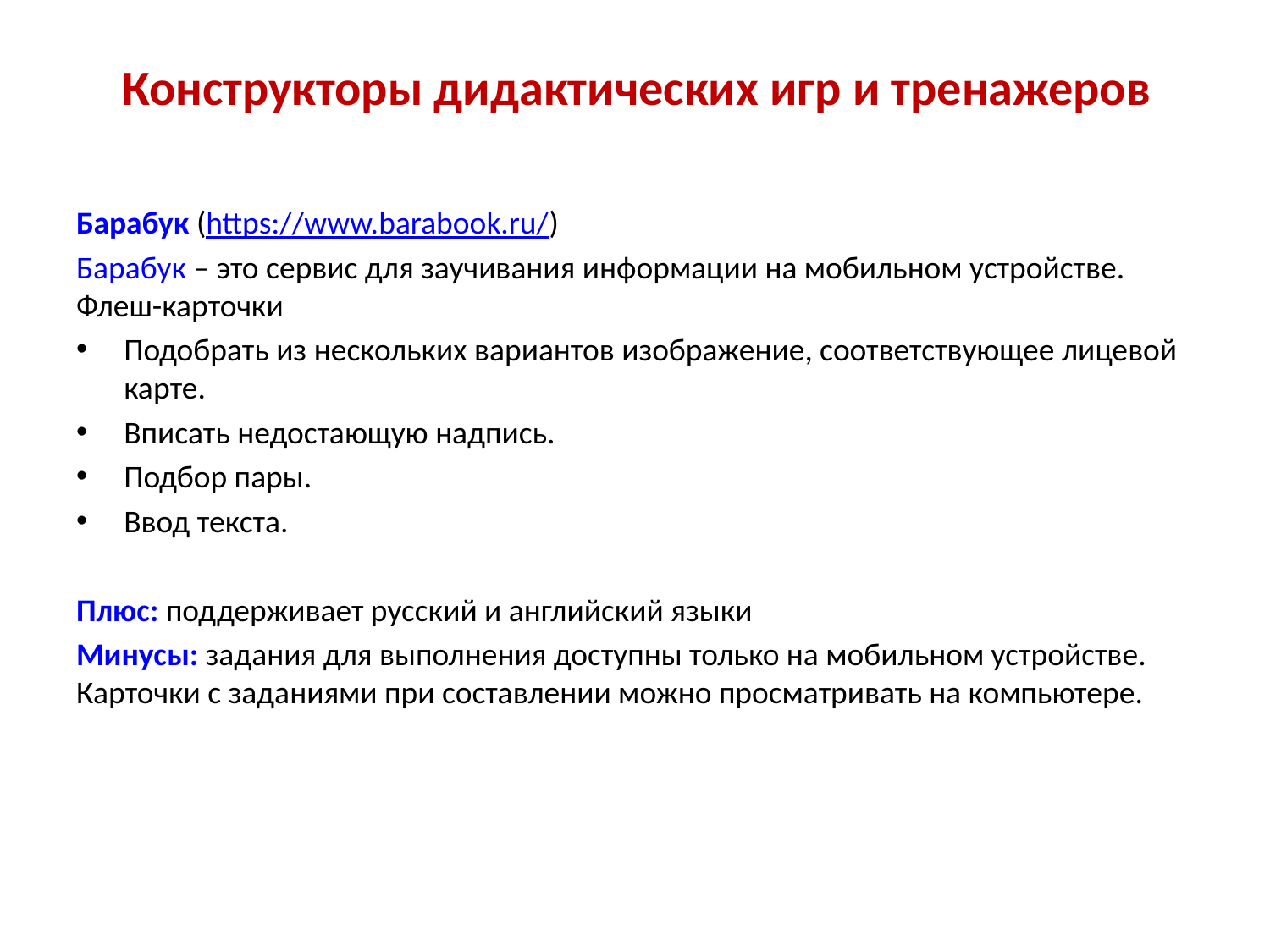

# Конструкторы дидактических игр и тренажеров
Барабук (https://www.barabook.ru/)
Барабук – это сервис для заучивания информации на мобильном устройстве. Флеш-карточки
Подобрать из нескольких вариантов изображение, соответствующее лицевой карте.
Вписать недостающую надпись.
Подбор пары.
Ввод текста.

Плюс: поддерживает русский и английский языки
Минусы: задания для выполнения доступны только на мобильном устройстве. Карточки с заданиями при составлении можно просматривать на компьютере.